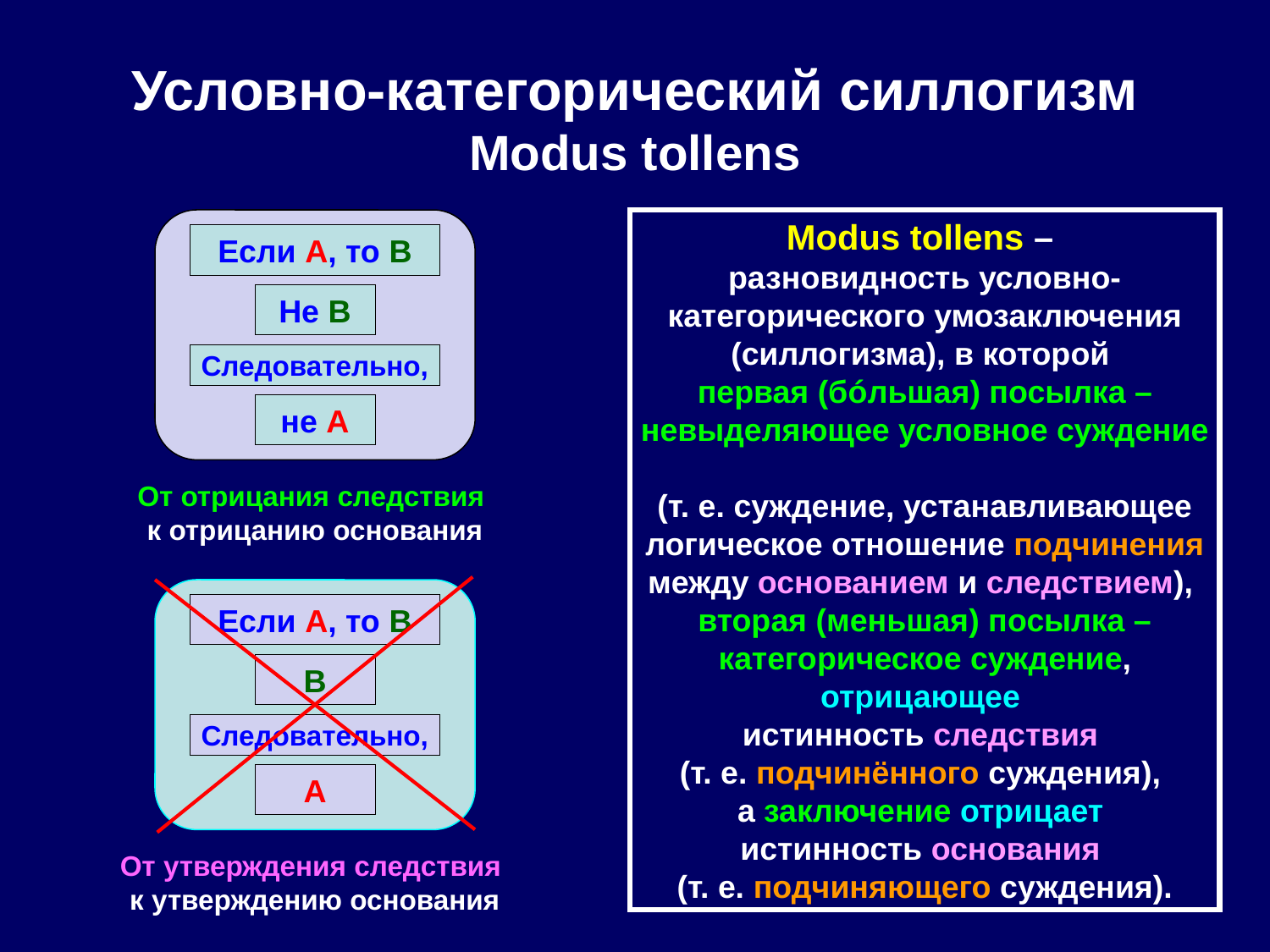

# Условно-категорический силлогизм Modus tollens

Modus tollens –
разновидность условно-категорического умозаключения (силлогизма), в которой
первая (бóльшая) посылка – невыделяющее условное суждение
(т. е. суждение, устанавливающее логическое отношение подчинения между основанием и следствием),
вторая (меньшая) посылка – категорическое суждение, отрицающее
истинность следствия
(т. е. подчинённого суждения),
а заключение отрицает
истинность основания
(т. е. подчиняющего суждения).
Если A, то B
Не B
Следовательно,
не A
От отрицания следствия
к отрицанию основания

Если A, то B
B
Следовательно,
A
От утверждения следствия
к утверждению основания